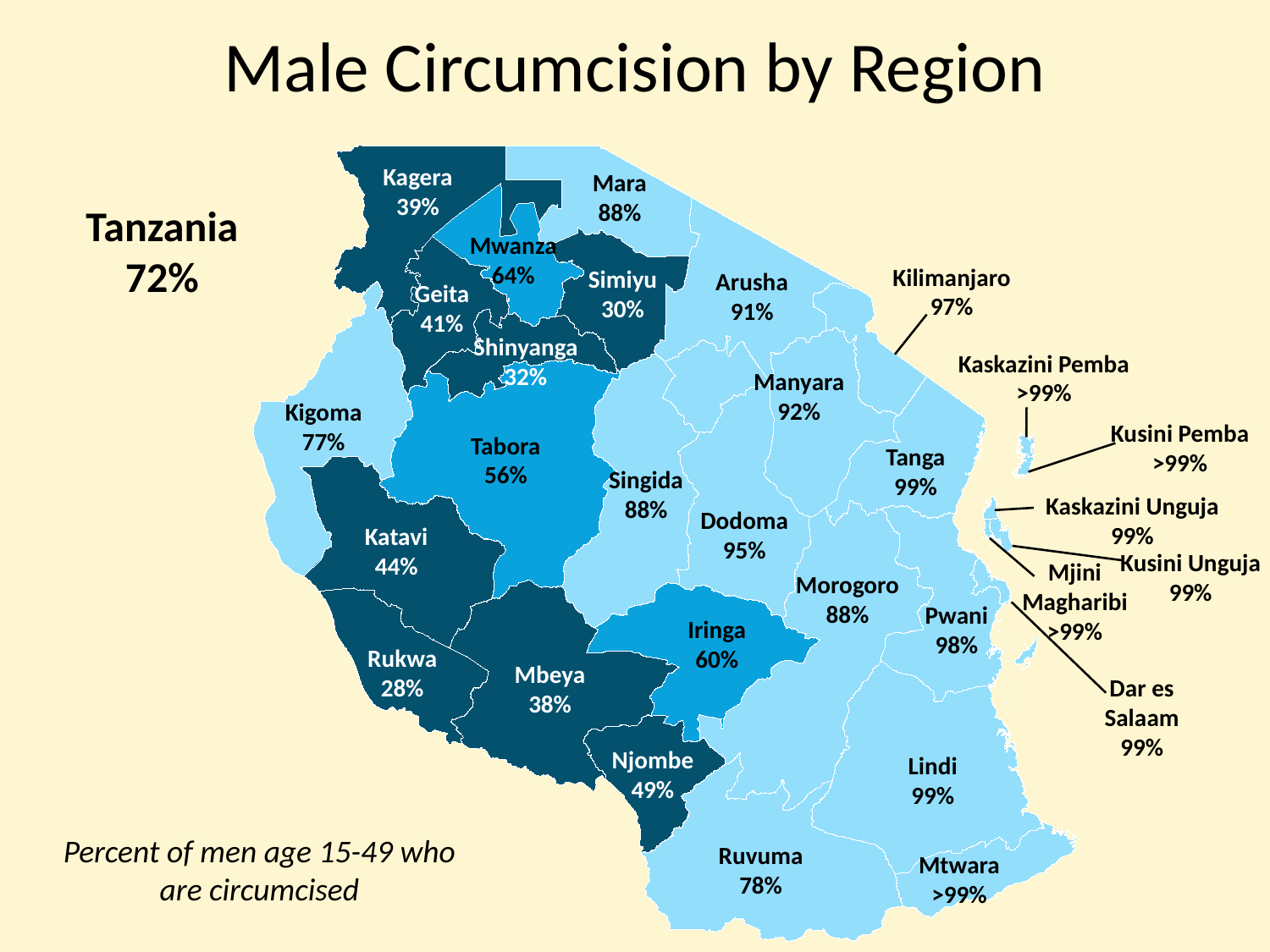

# Male Circumcision by Region

Kagera
39%
Mara
88%

Tanzania
72%

Mwanza
64%

Kilimanjaro
97%
Simiyu
30%

Arusha
91%

Geita
41%

Shinyanga
32%

Kaskazini Pemba >99%

Manyara
92%

Kigoma
77%

Kusini Pemba
>99%

Tabora
56%

Tanga
99%

Singida
88%

Kaskazini Unguja 99%

Dodoma
95%

Katavi
44%

Kusini Unguja
99%

Mjini Magharibi
>99%

Morogoro
88%

Pwani
98%

Iringa
60%

Rukwa
28%

Mbeya
38%

Dar es Salaam
99%

Njombe
49%

Lindi
99%

Percent of men age 15-49 who are circumcised

Ruvuma
78%
Mtwara
>99%